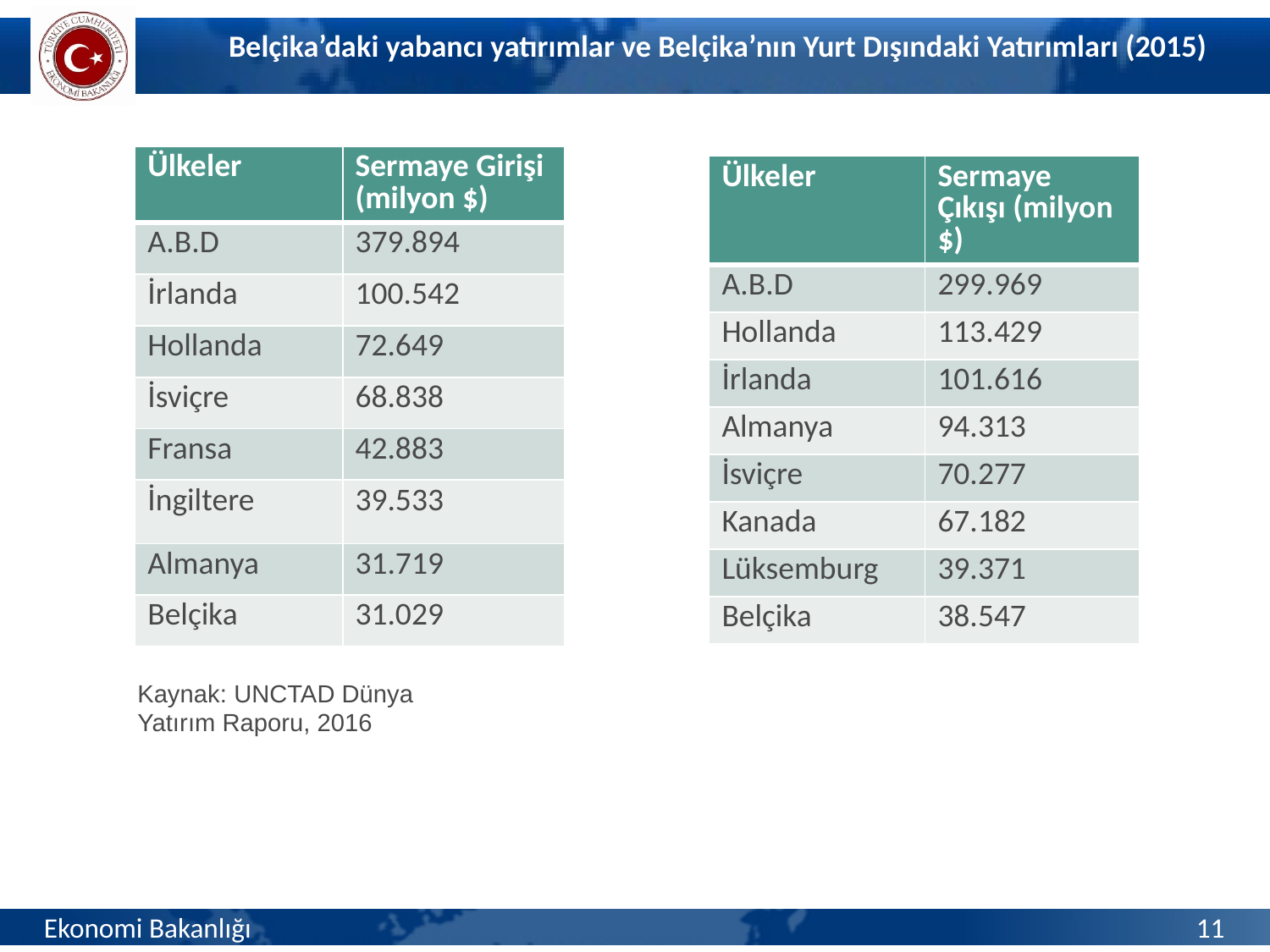

# Belçika’daki yabancı yatırımlar ve Belçika’nın Yurt Dışındaki Yatırımları (2015)
| Ülkeler | Sermaye Girişi (milyon $) |
| --- | --- |
| A.B.D | 379.894 |
| İrlanda | 100.542 |
| Hollanda | 72.649 |
| İsviçre | 68.838 |
| Fransa | 42.883 |
| İngiltere | 39.533 |
| Almanya | 31.719 |
| Belçika | 31.029 |
| Ülkeler | Sermaye Çıkışı (milyon $) |
| --- | --- |
| A.B.D | 299.969 |
| Hollanda | 113.429 |
| İrlanda | 101.616 |
| Almanya | 94.313 |
| İsviçre | 70.277 |
| Kanada | 67.182 |
| Lüksemburg | 39.371 |
| Belçika | 38.547 |
Kaynak: UNCTAD Dünya Yatırım Raporu, 2016

Ekonomi Bakanlığı
11